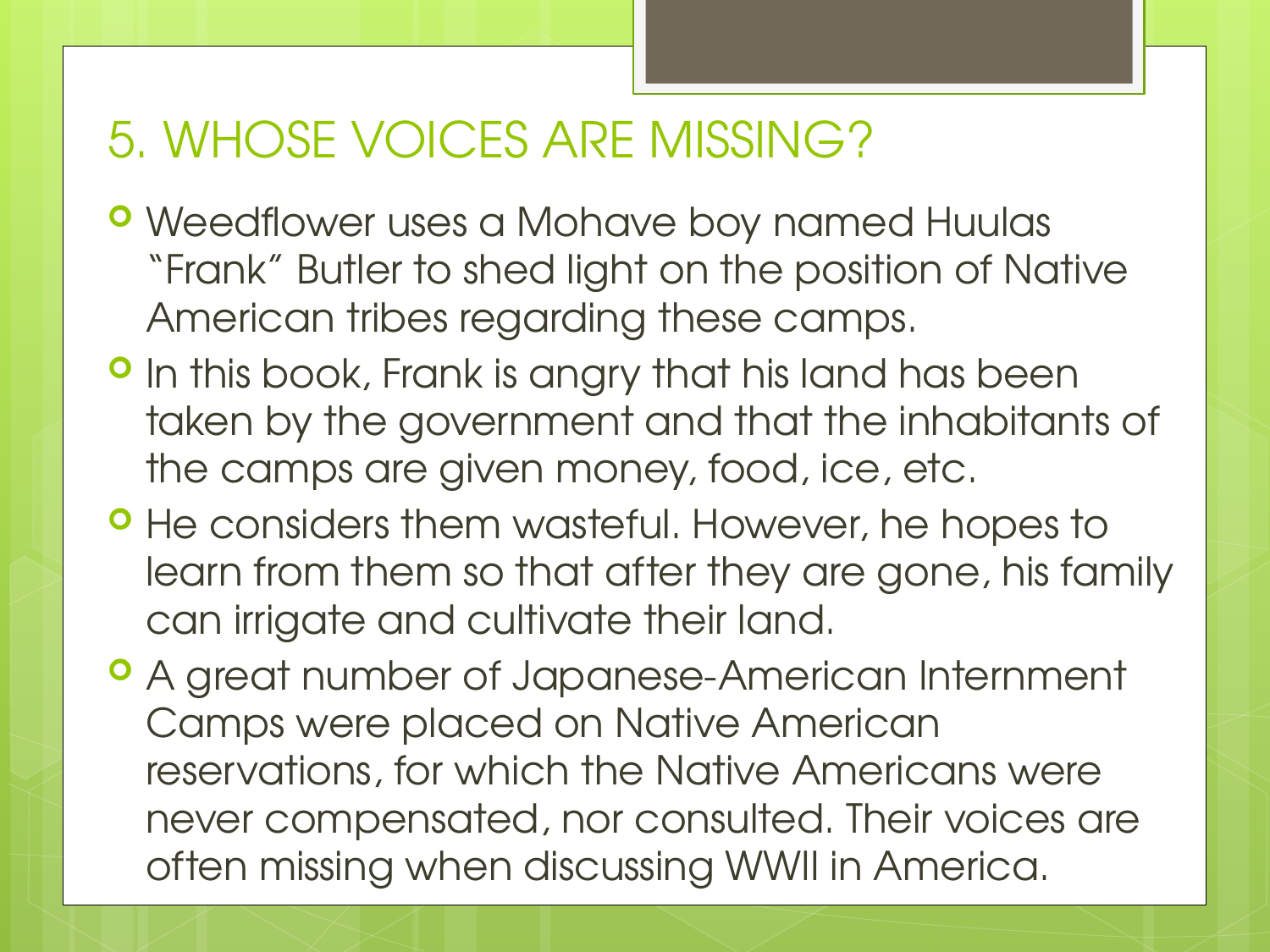

# 5. WHOSE VOICES ARE MISSING?
Weedflower uses a Mohave boy named Huulas “Frank” Butler to shed light on the position of Native American tribes regarding these camps.
In this book, Frank is angry that his land has been taken by the government and that the inhabitants of the camps are given money, food, ice, etc.
He considers them wasteful. However, he hopes to learn from them so that after they are gone, his family can irrigate and cultivate their land.
A great number of Japanese-American Internment Camps were placed on Native American reservations, for which the Native Americans were never compensated, nor consulted. Their voices are often missing when discussing WWII in America.